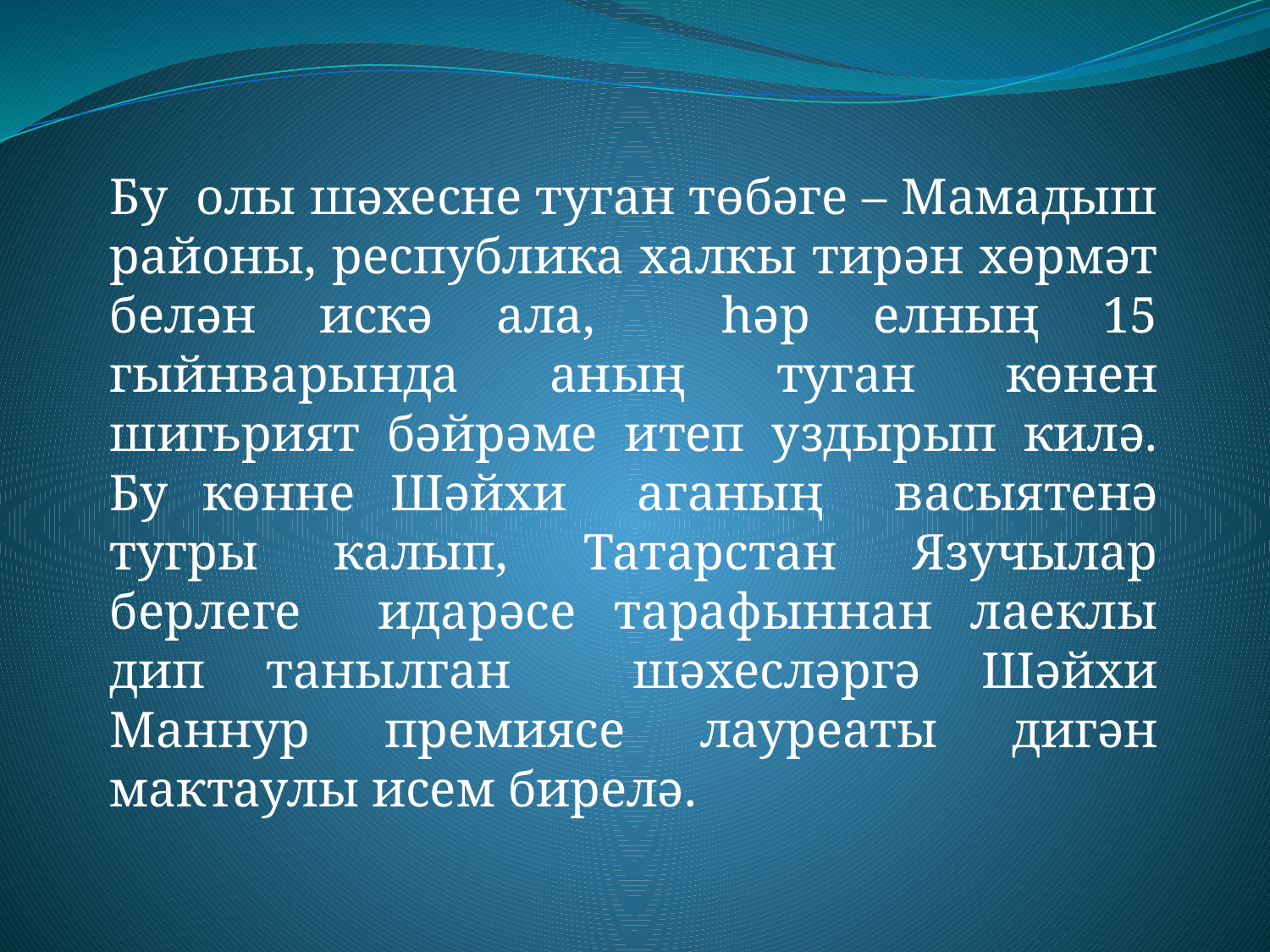

Бу  олы шәхесне туган төбәге – Мамадыш районы, республика халкы тирән хөрмәт белән искә ала,  һәр елның 15 гыйнварында аның туган көнен шигьрият бәйрәме итеп уздырып килә. Бу көнне Шәйхи  аганың  васыятенә тугры калып, Татарстан Язучылар берлеге  идарәсе тарафыннан лаеклы дип танылган  шәхесләргә Шәйхи Маннур премиясе лауреаты дигән мактаулы исем бирелә.